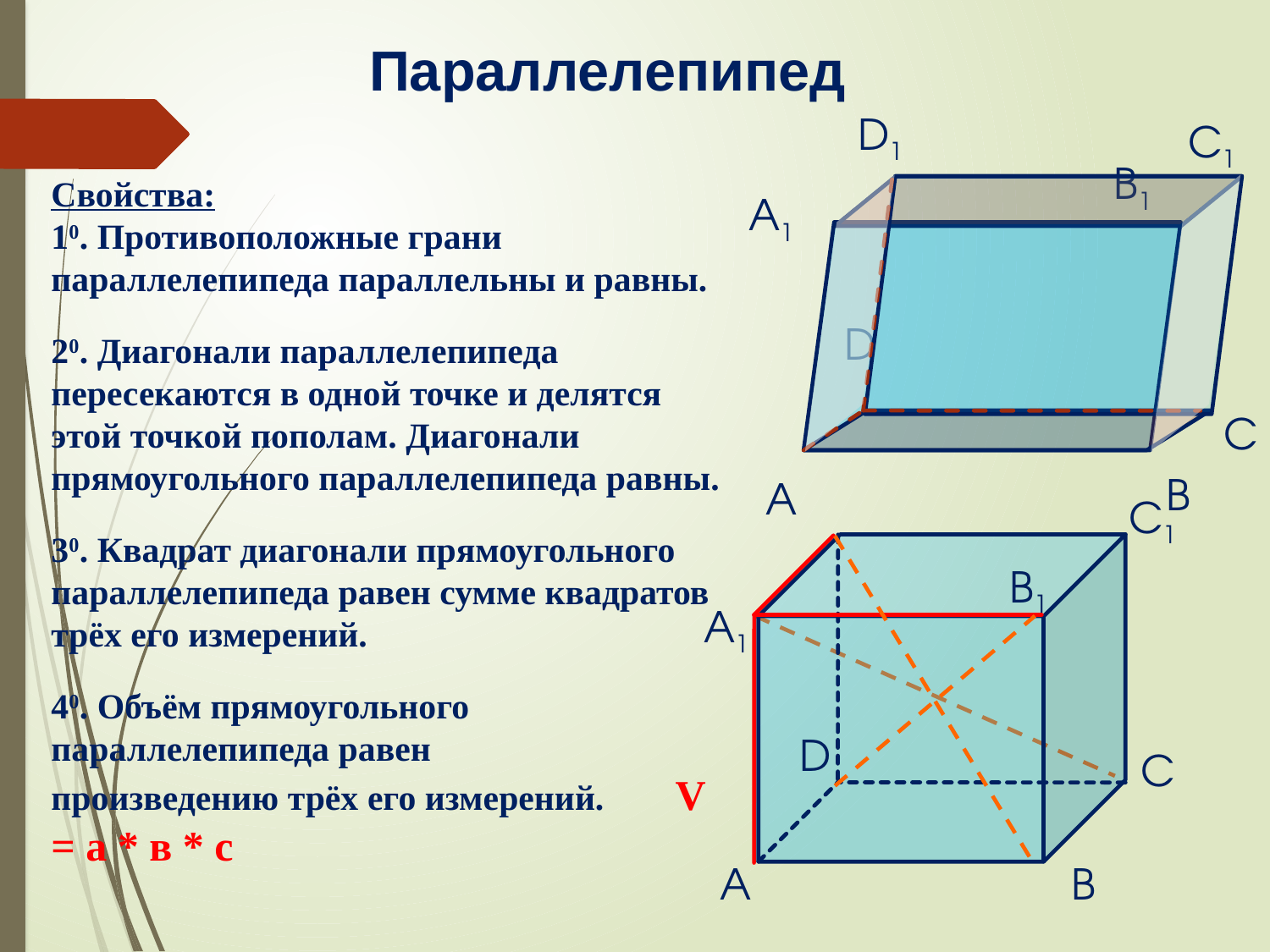

Параллелепипед
D1
C1
B1
Свойства:
10. Противоположные грани параллелепипеда параллельны и равны.

20. Диагонали параллелепипеда пересекаются в одной точке и делятся этой точкой пополам. Диагонали прямоугольного параллелепипеда равны.

30. Квадрат диагонали прямоугольного параллелепипеда равен сумме квадратов трёх его измерений.

40. Объём прямоугольного параллелепипеда равен
произведению трёх его измерений.        V = а * в * с

A1

D
C

B
A
C1

B1
A1
D
C
A
B